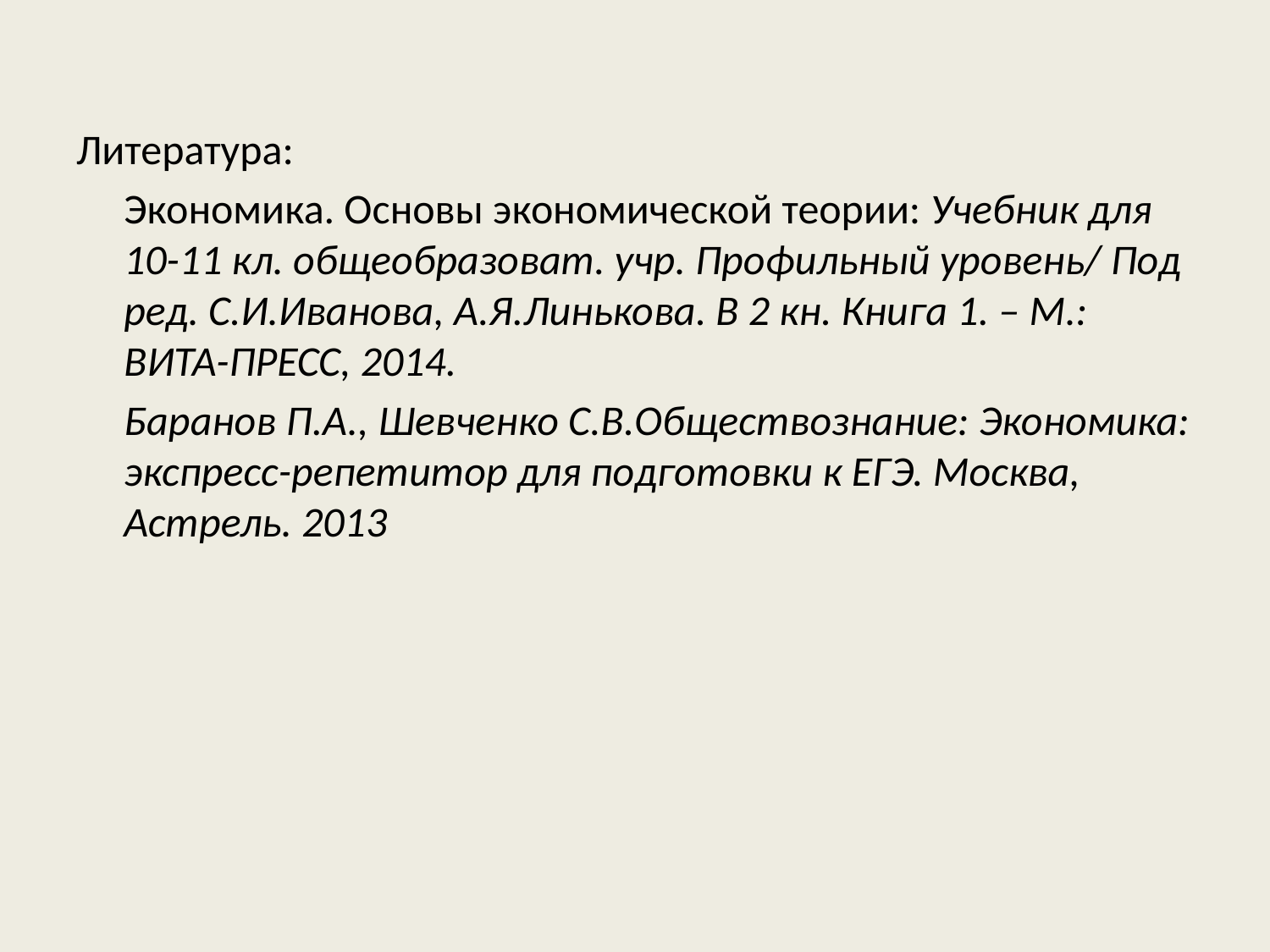

Литература:
	Экономика. Основы экономической теории: Учебник для 10-11 кл. общеобразоват. учр. Профильный уровень/ Под ред. С.И.Иванова, А.Я.Линькова. В 2 кн. Книга 1. – М.: ВИТА-ПРЕСС, 2014.
	Баранов П.А., Шевченко С.В.Обществознание: Экономика: экспресс-репетитор для подготовки к ЕГЭ. Москва, Астрель. 2013